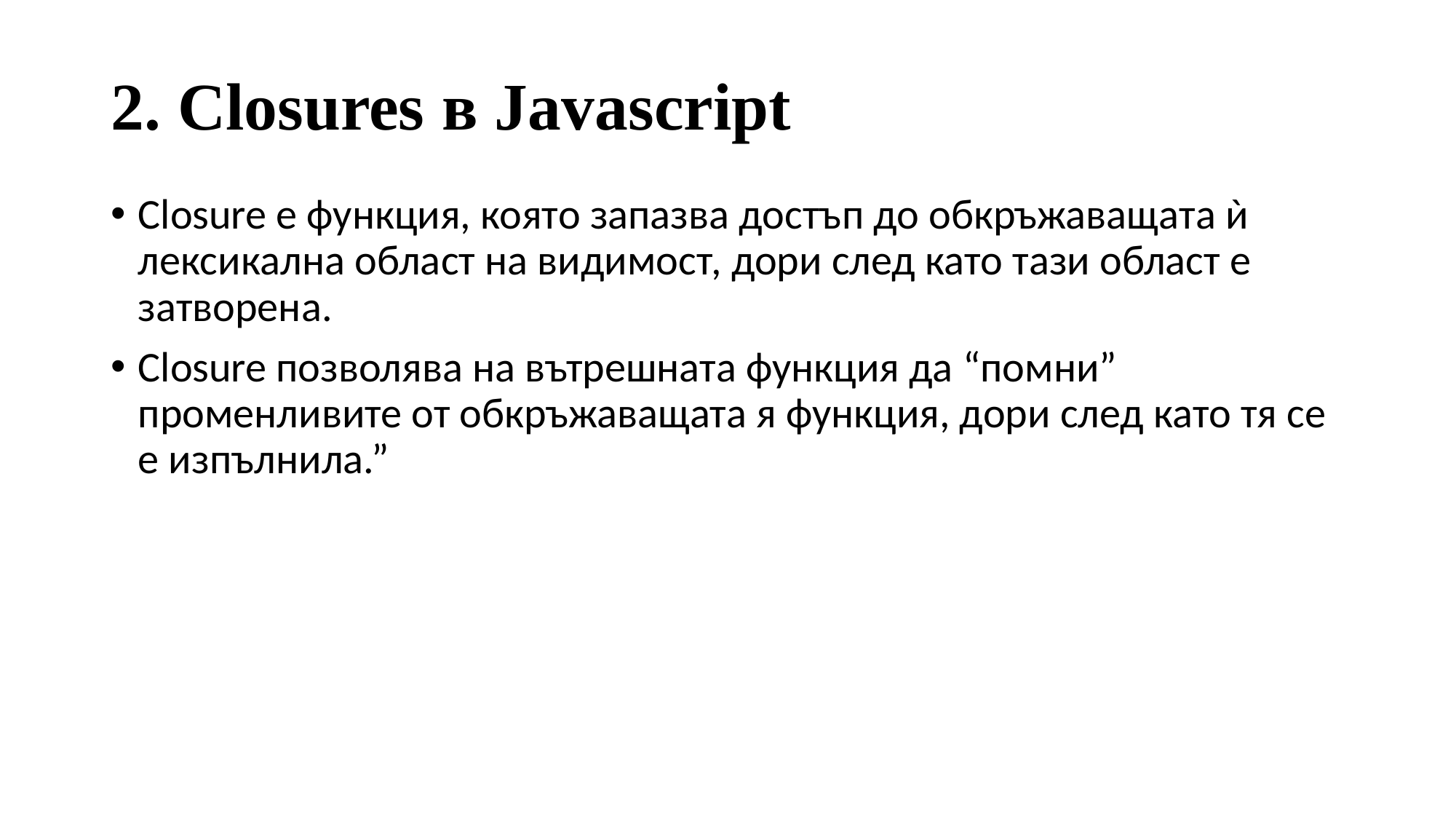

# 2. Closures в Javascript
Closure е функция, която запазва достъп до обкръжаващата ѝ лексикална област на видимост, дори след като тази област е затворена.
Closure позволява на вътрешната функция да “помни” променливите от обкръжаващата я функция, дори след като тя се е изпълнила.”